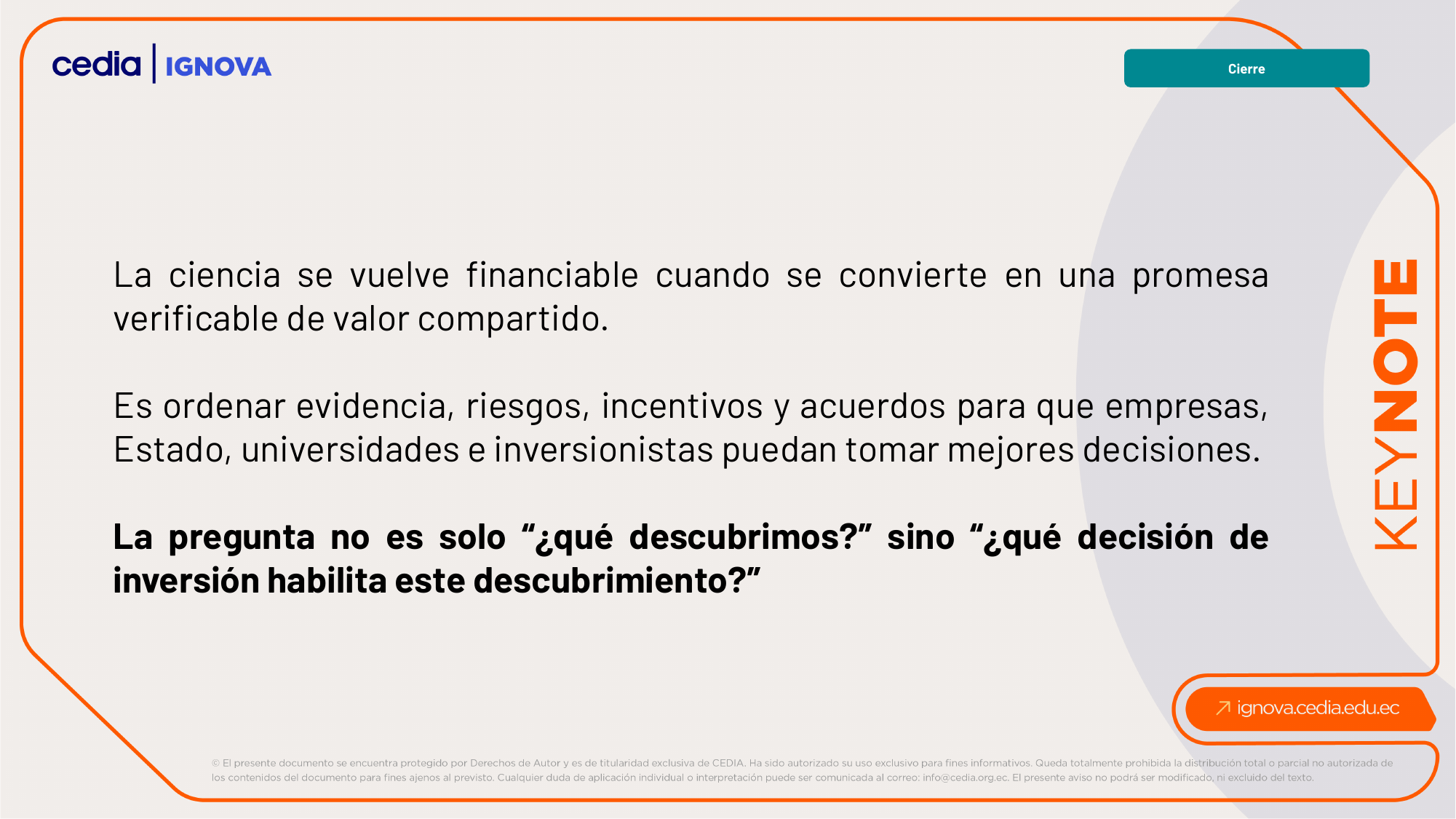

Cierre
La ciencia se vuelve financiable cuando se convierte en una promesa verificable de valor compartido.

Es ordenar evidencia, riesgos, incentivos y acuerdos para que empresas, Estado, universidades e inversionistas puedan tomar mejores decisiones.

La pregunta no es solo “¿qué descubrimos?” sino “¿qué decisión de inversión habilita este descubrimiento?”